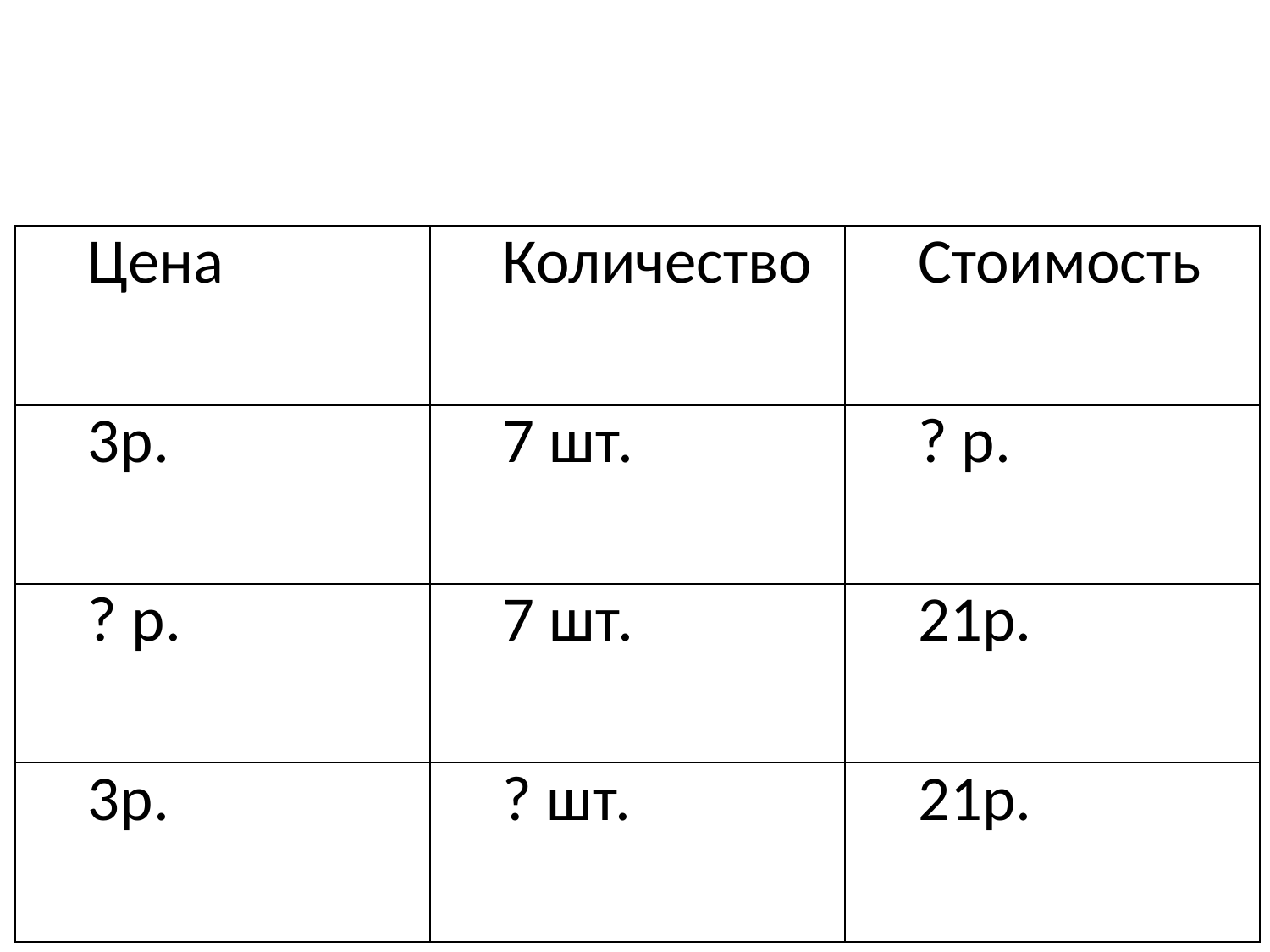

#
| Цена | Количество | Стоимость |
| --- | --- | --- |
| 3р. | 7 шт. | ? р. |
| ? р. | 7 шт. | 21р. |
| 3р. | ? шт. | 21р. |